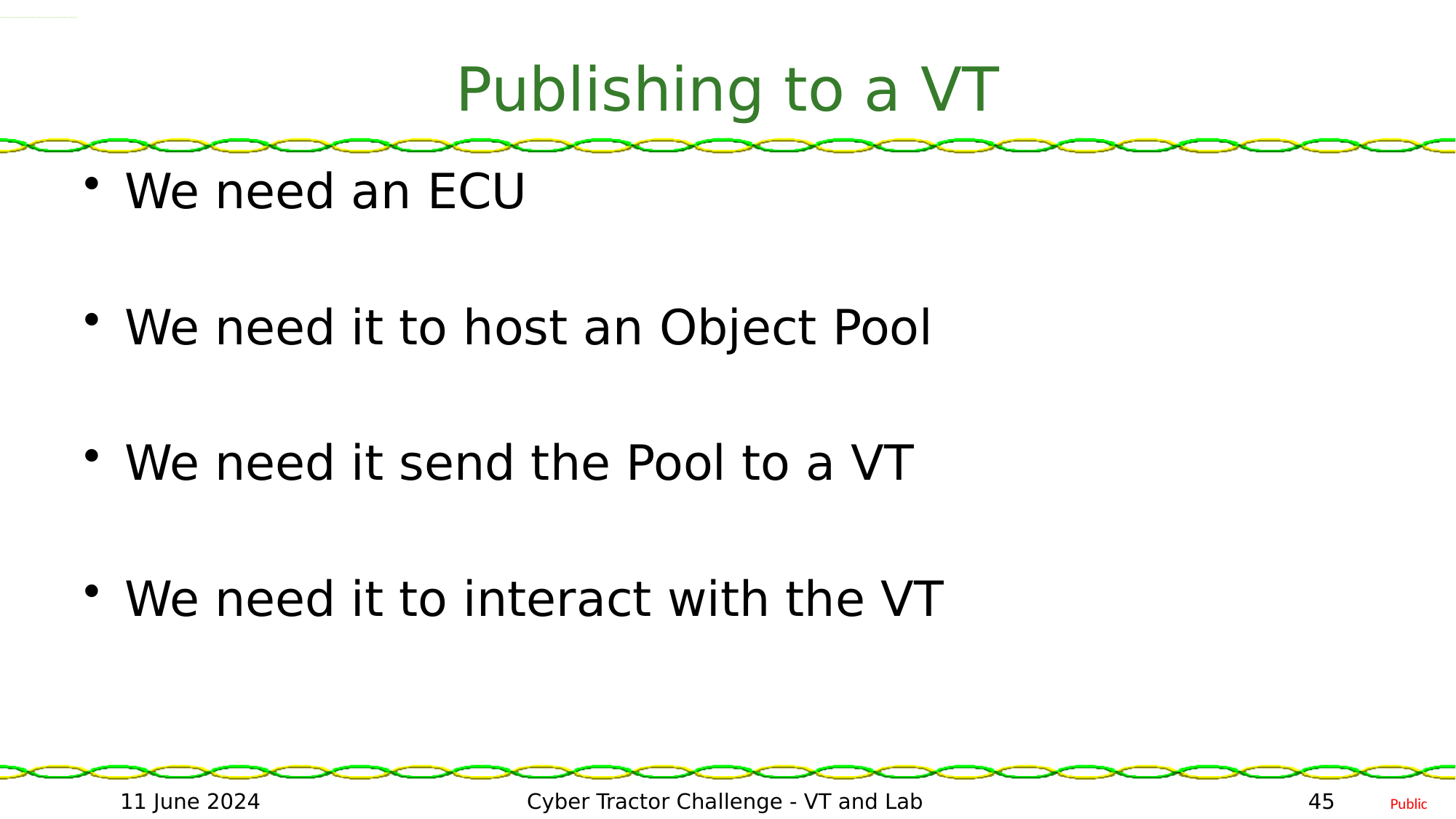

# Publishing to a VT
We need an ECU

We need it to host an Object Pool

We need it send the Pool to a VT

We need it to interact with the VT
11 June 2024
Cyber Tractor Challenge - VT and Lab
45